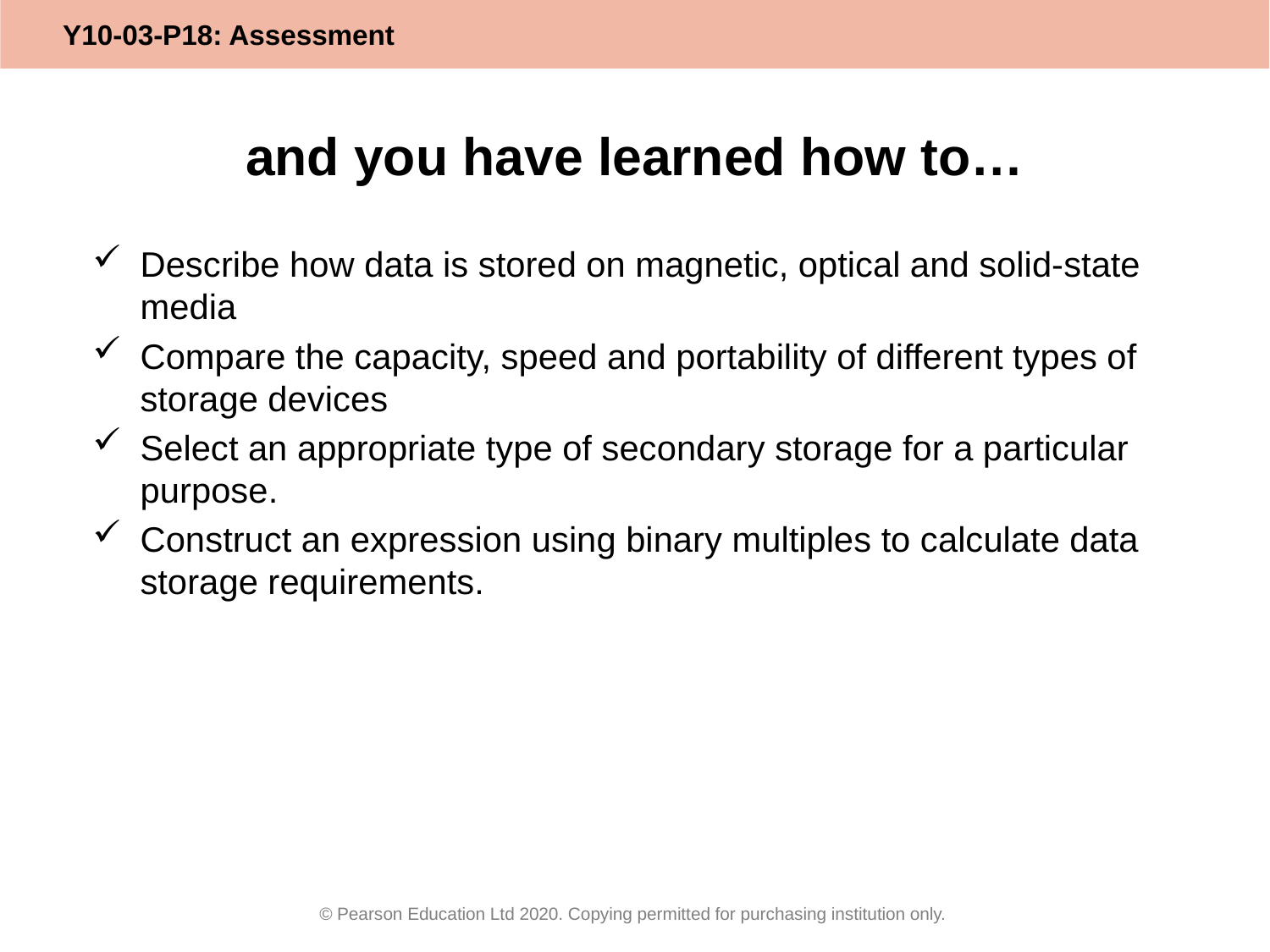

# and you have learned how to…
Describe how data is stored on magnetic, optical and solid-state media
Compare the capacity, speed and portability of different types of storage devices
Select an appropriate type of secondary storage for a particular purpose.
Construct an expression using binary multiples to calculate data storage requirements.

© Pearson Education Ltd 2020. Copying permitted for purchasing institution only.